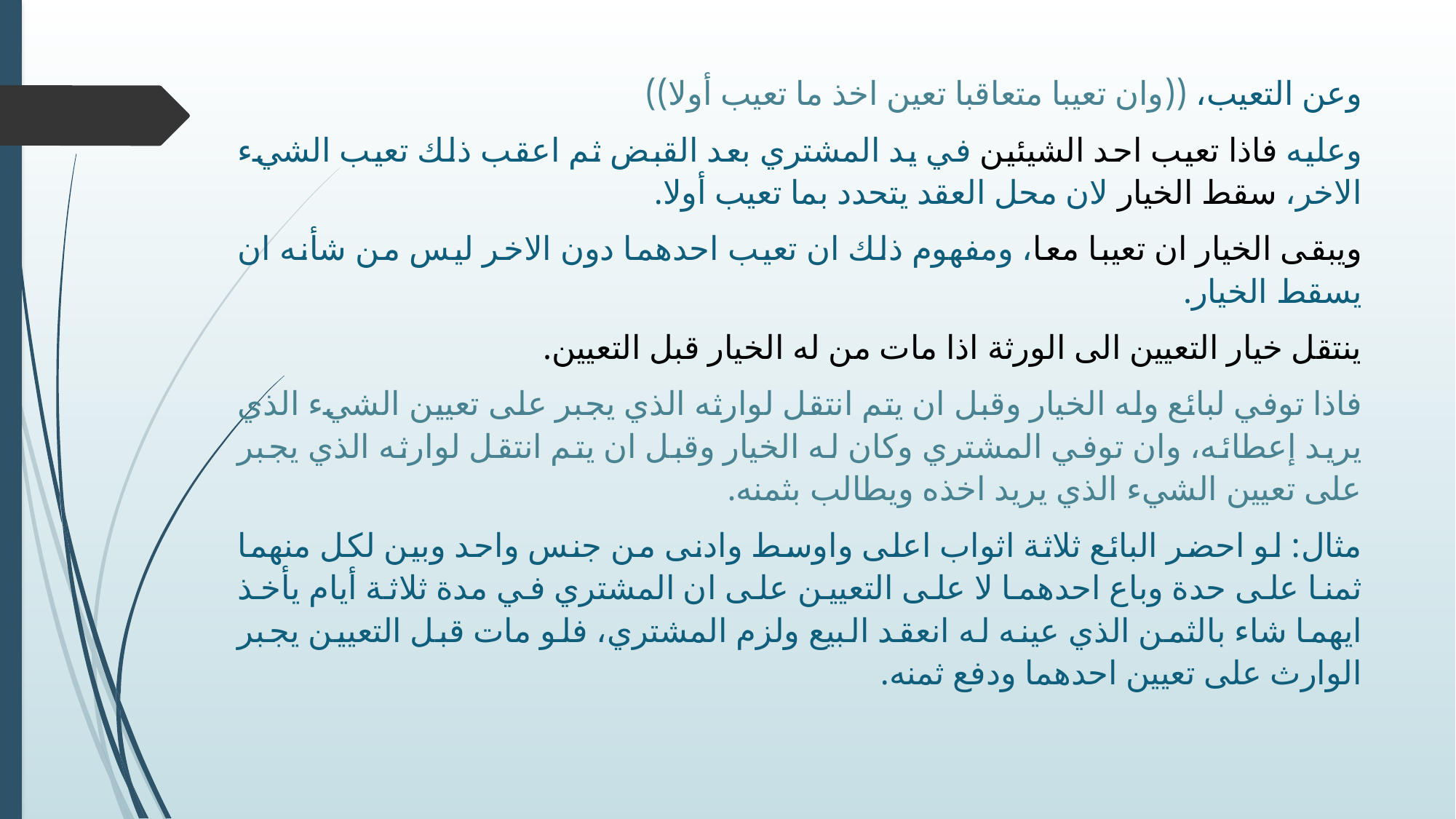

وعن التعيب، ((وان تعيبا متعاقبا تعين اخذ ما تعيب أولا))
وعليه فاذا تعيب احد الشيئين في يد المشتري بعد القبض ثم اعقب ذلك تعيب الشيء الاخر، سقط الخيار لان محل العقد يتحدد بما تعيب أولا.
ويبقى الخيار ان تعيبا معا، ومفهوم ذلك ان تعيب احدهما دون الاخر ليس من شأنه ان يسقط الخيار.
ينتقل خيار التعيين الى الورثة اذا مات من له الخيار قبل التعيين.
فاذا توفي لبائع وله الخيار وقبل ان يتم انتقل لوارثه الذي يجبر على تعيين الشيء الذي يريد إعطائه، وان توفي المشتري وكان له الخيار وقبل ان يتم انتقل لوارثه الذي يجبر على تعيين الشيء الذي يريد اخذه ويطالب بثمنه.
مثال: لو احضر البائع ثلاثة اثواب اعلى واوسط وادنى من جنس واحد وبين لكل منهما ثمنا على حدة وباع احدهما لا على التعيين على ان المشتري في مدة ثلاثة أيام يأخذ ايهما شاء بالثمن الذي عينه له انعقد البيع ولزم المشتري، فلو مات قبل التعيين يجبر الوارث على تعيين احدهما ودفع ثمنه.